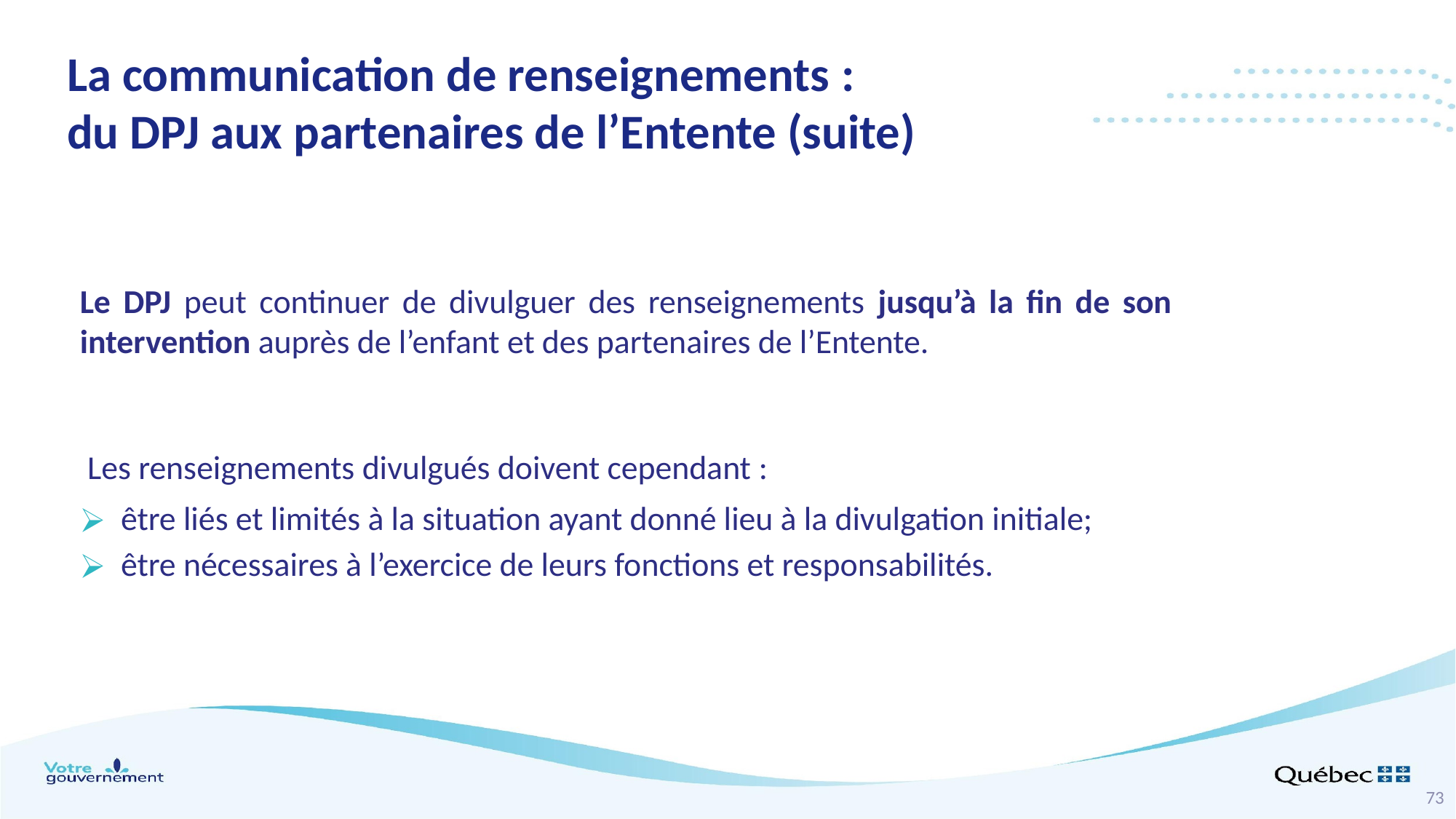

La communication de renseignements :
du DPJ aux partenaires de l’Entente (suite)

Le DPJ peut continuer de divulguer des renseignements jusqu’à la fin de son intervention auprès de l’enfant et des partenaires de l’Entente.

 Les renseignements divulgués doivent cependant :
être liés et limités à la situation ayant donné lieu à la divulgation initiale;
être nécessaires à l’exercice de leurs fonctions et responsabilités.

73